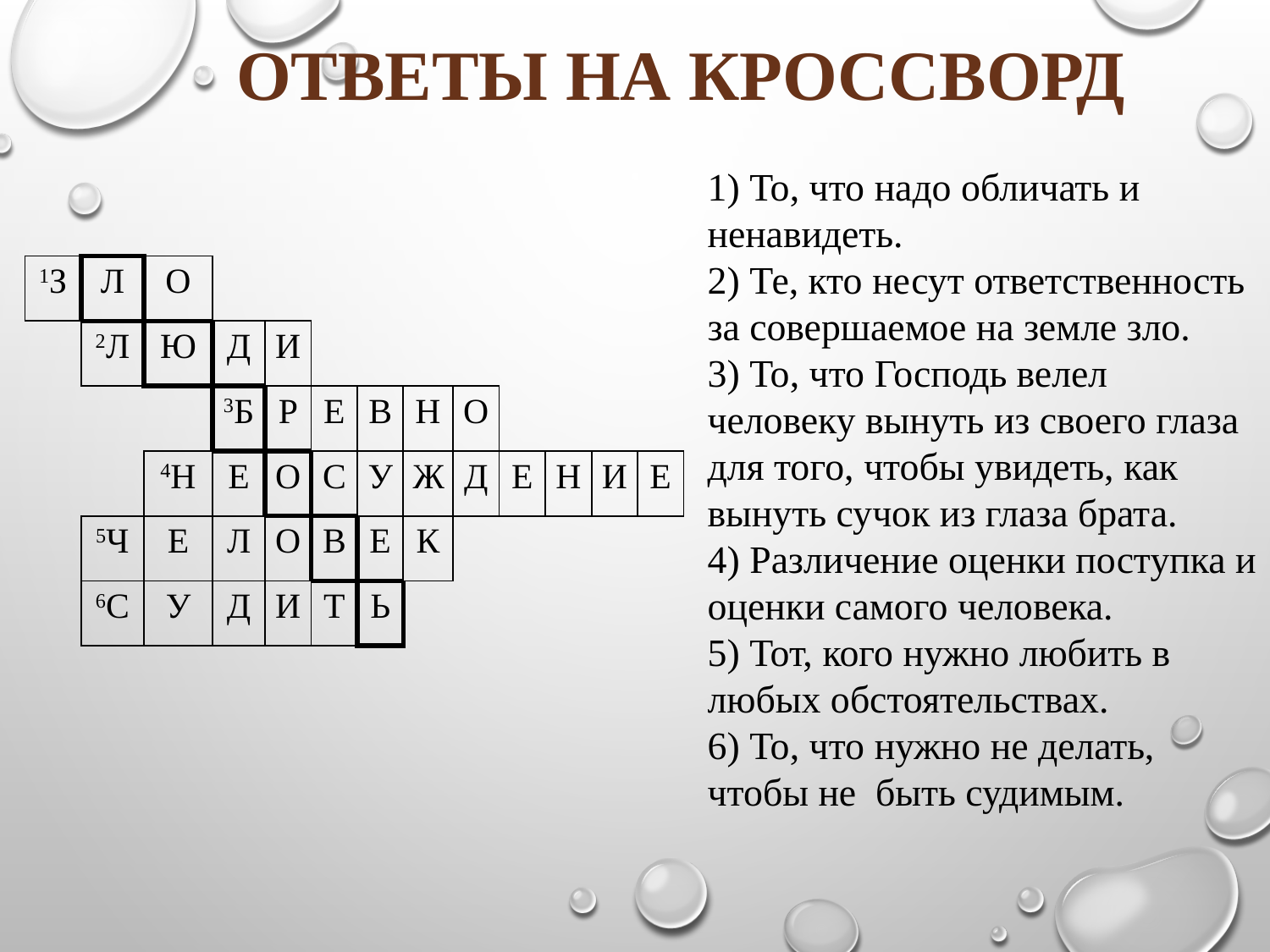

Ответы на кроссворд
#
1) То, что надо обличать и ненавидеть.
2) Те, кто несут ответственность за совершаемое на земле зло.
3) То, что Господь велел человеку вынуть из своего глаза для того, чтобы увидеть, как вынуть сучок из глаза брата.
4) Различение оценки поступка и оценки самого человека.
5) Тот, кого нужно любить в любых обстоятельствах.
6) То, что нужно не делать, чтобы не  быть судимым.
| 1З | Л | О |  |  |  |  |  |  |  |  |  |  |
| --- | --- | --- | --- | --- | --- | --- | --- | --- | --- | --- | --- | --- |
|  | 2Л | Ю | Д | И |  |  |  |  |  |  |  |  |
|  |  |  | 3Б | Р | Е | В | Н | О |  |  |  |  |
|  |  | 4Н | Е | О | С | У | Ж | Д | Е | Н | И | Е |
|  | 5Ч | Е | Л | О | В | Е | К |  |  |  |  |  |
|  | 6С | У | Д | И | Т | Ь |  |  |  |  |  |  |